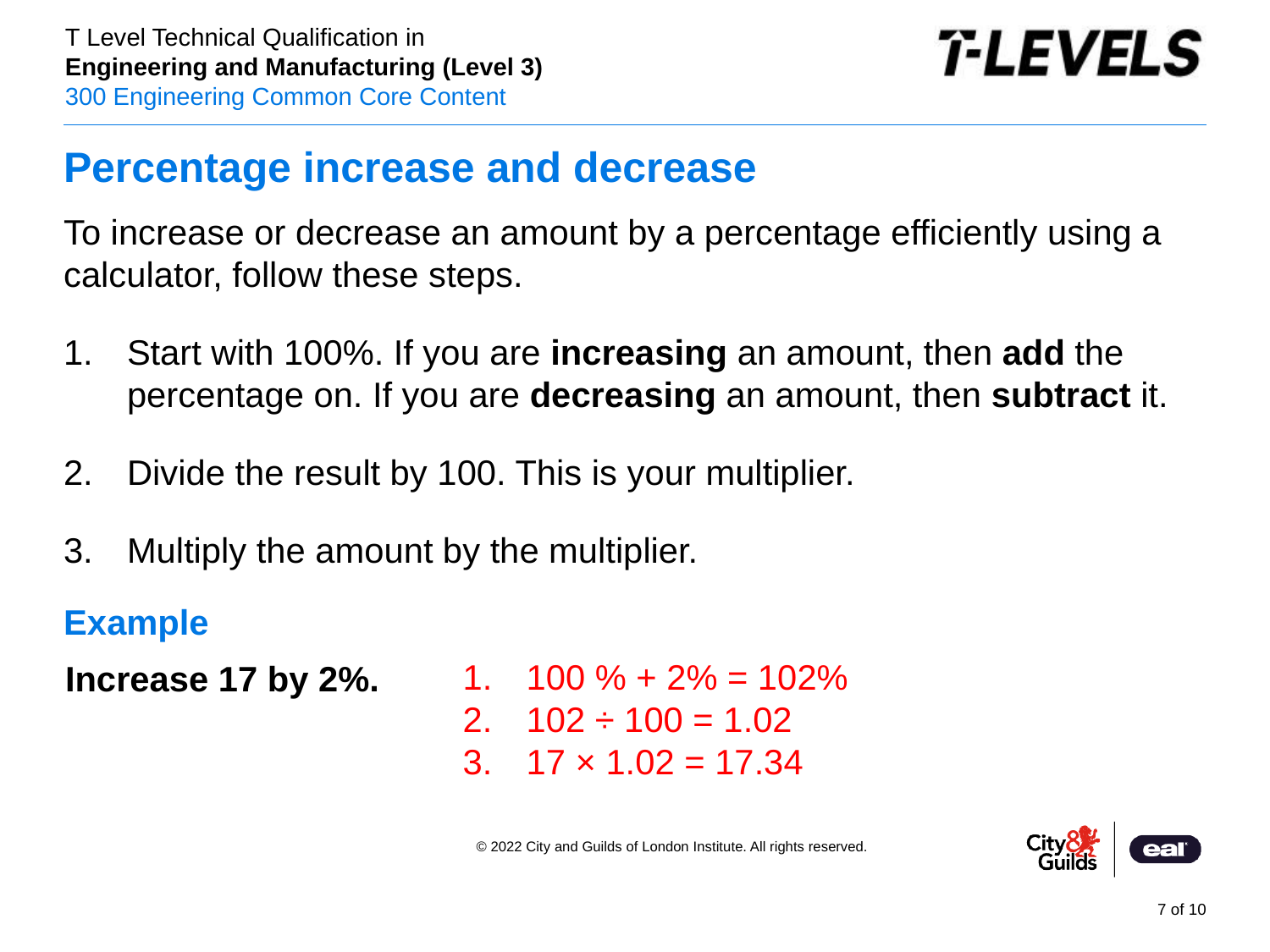

# Percentage increase and decrease
To increase or decrease an amount by a percentage efficiently using a calculator, follow these steps.
Start with 100%. If you are increasing an amount, then add the percentage on. If you are decreasing an amount, then subtract it.
Divide the result by 100. This is your multiplier.
Multiply the amount by the multiplier.
Example
100 % + 2% = 102%
102 ÷ 100 = 1.02
17 × 1.02 = 17.34

Increase 17 by 2%.